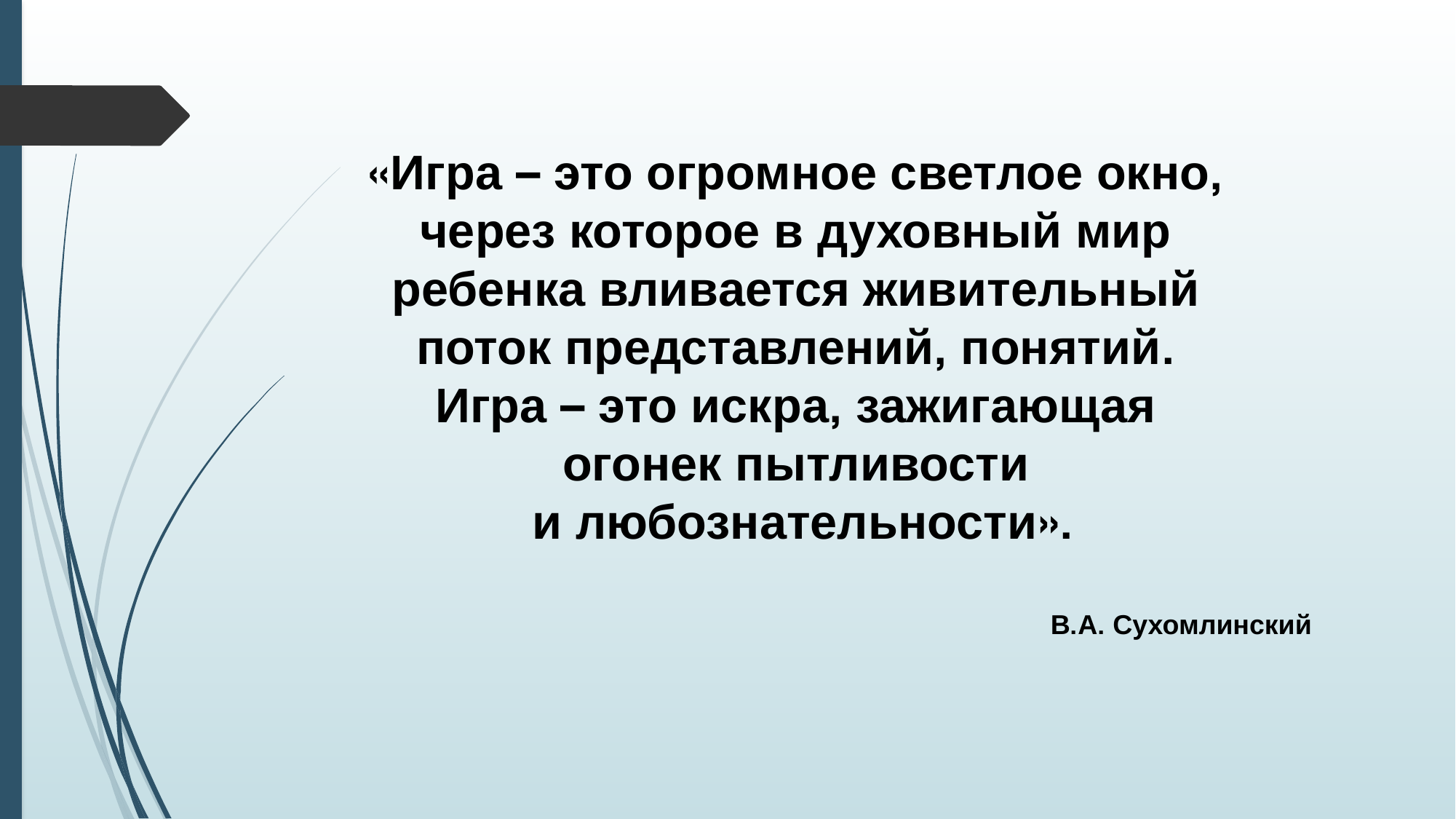

«Игра – это огромное светлое окно,
через которое в духовный мир
ребенка вливается живительный
поток представлений, понятий.
Игра – это искра, зажигающая
огонек пытливости
и любознательности».

В.А. Сухомлинский